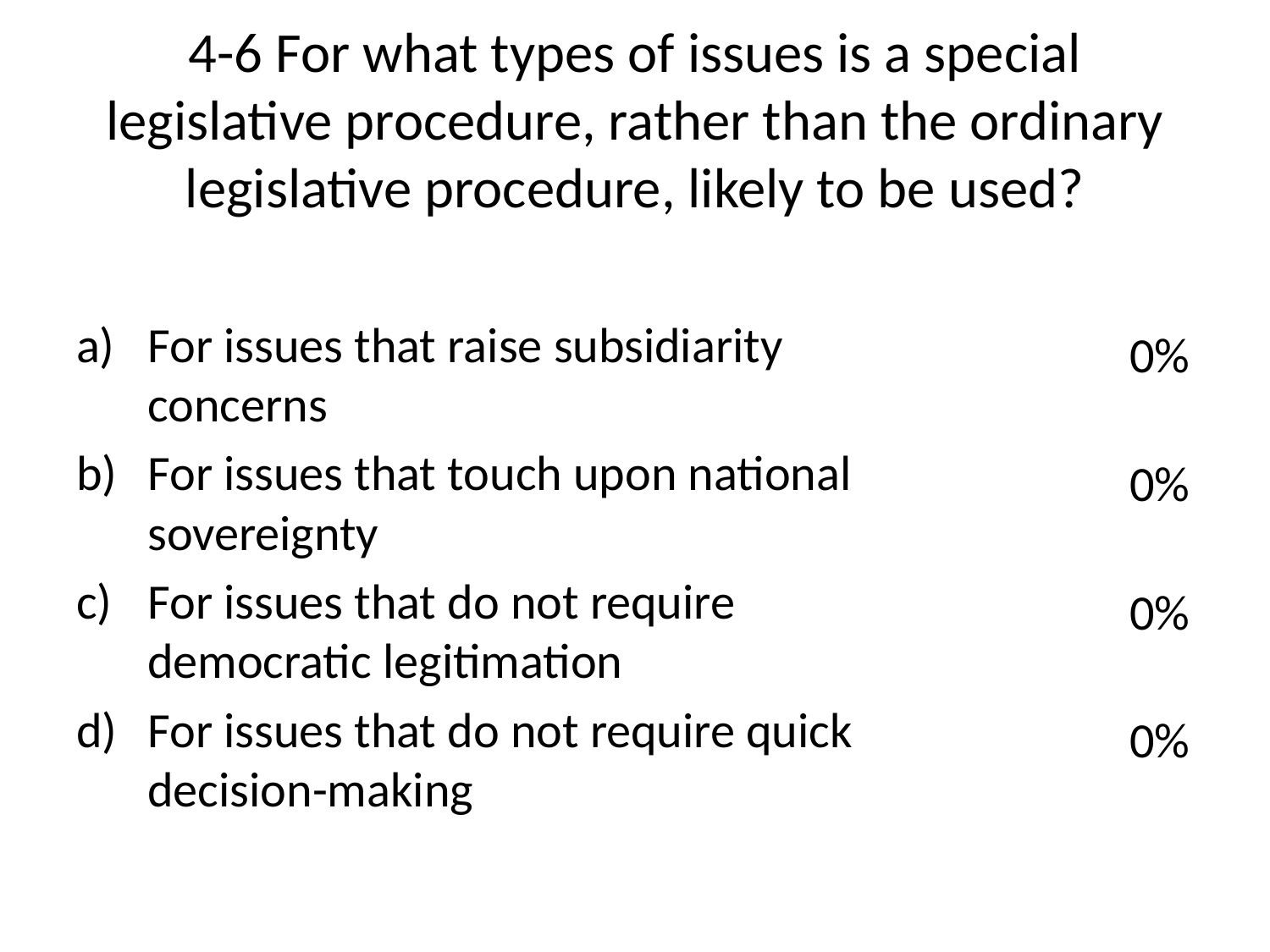

# 4-6 For what types of issues is a special legislative procedure, rather than the ordinary legislative procedure, likely to be used?
For issues that raise subsidiarity concerns
For issues that touch upon national sovereignty
For issues that do not require democratic legitimation
For issues that do not require quick decision-making
0%
0%
0%
0%